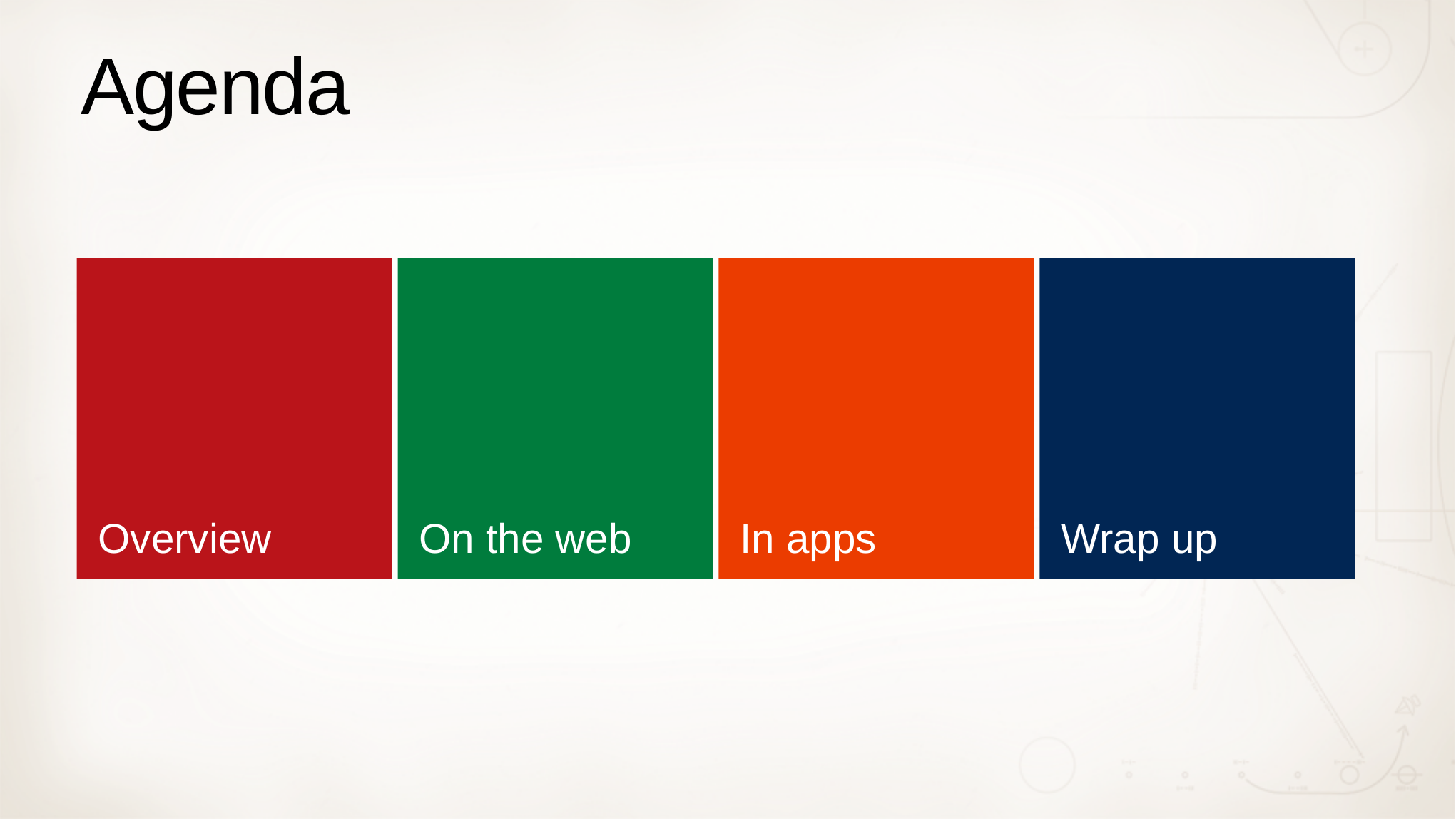

Agenda
Wrap up
Overview
On the web
In apps